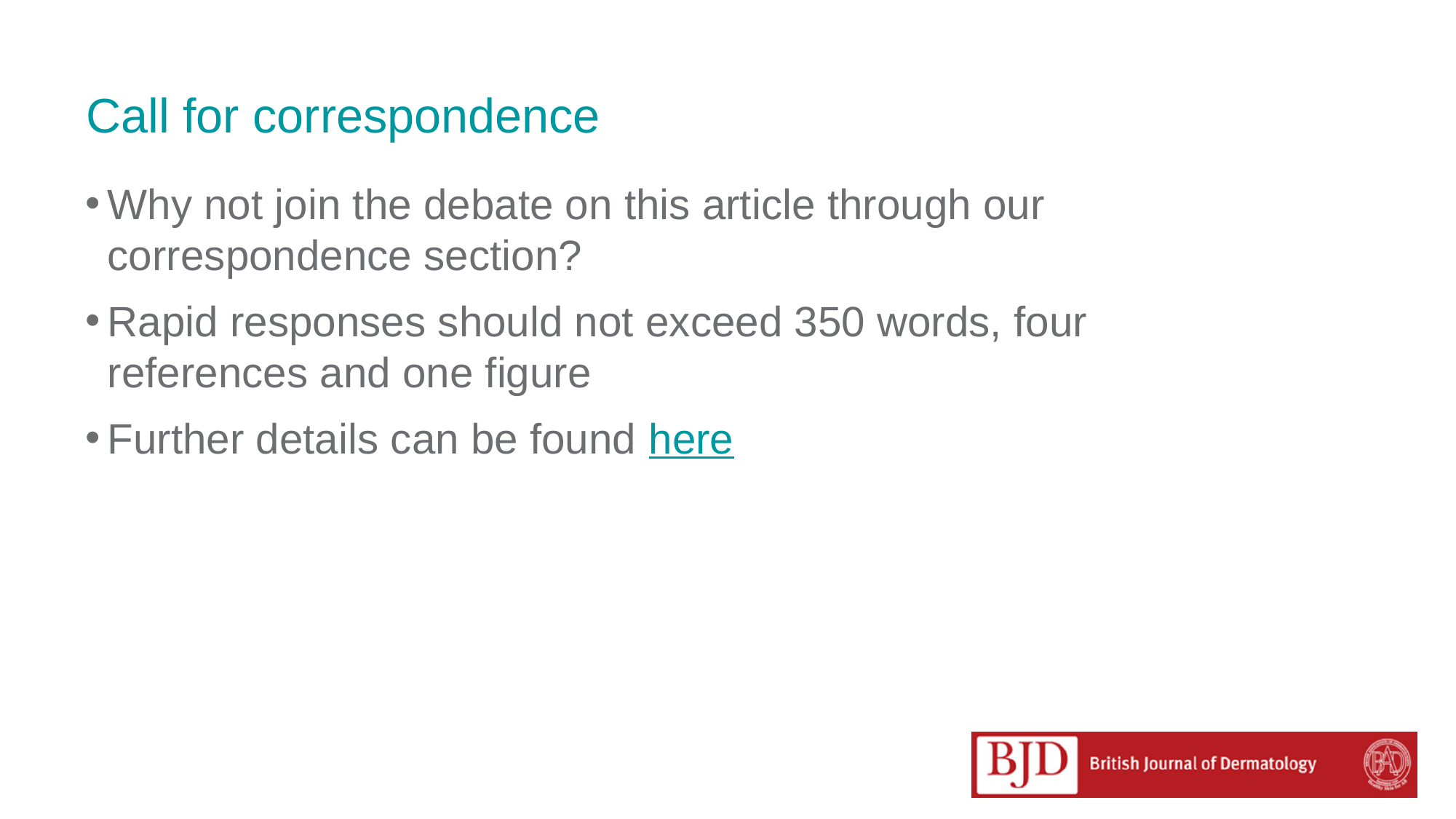

# Call for correspondence
Why not join the debate on this article through our correspondence section?
Rapid responses should not exceed 350 words, four references and one figure
Further details can be found here